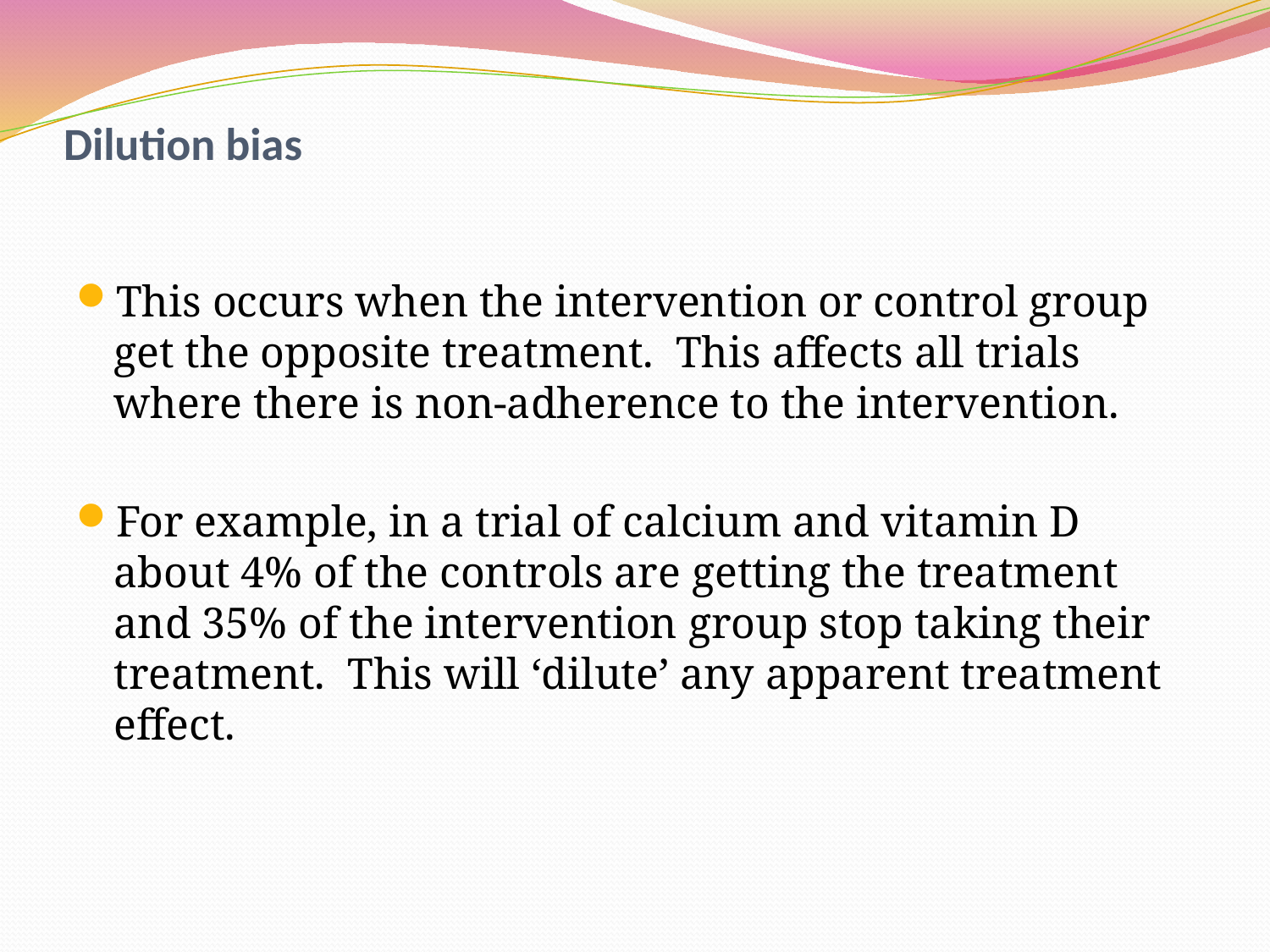

# Dilution bias
This occurs when the intervention or control group get the opposite treatment.  This affects all trials where there is non-adherence to the intervention.

For example, in a trial of calcium and vitamin D about 4% of the controls are getting the treatment and 35% of the intervention group stop taking their treatment.  This will ‘dilute’ any apparent treatment effect.